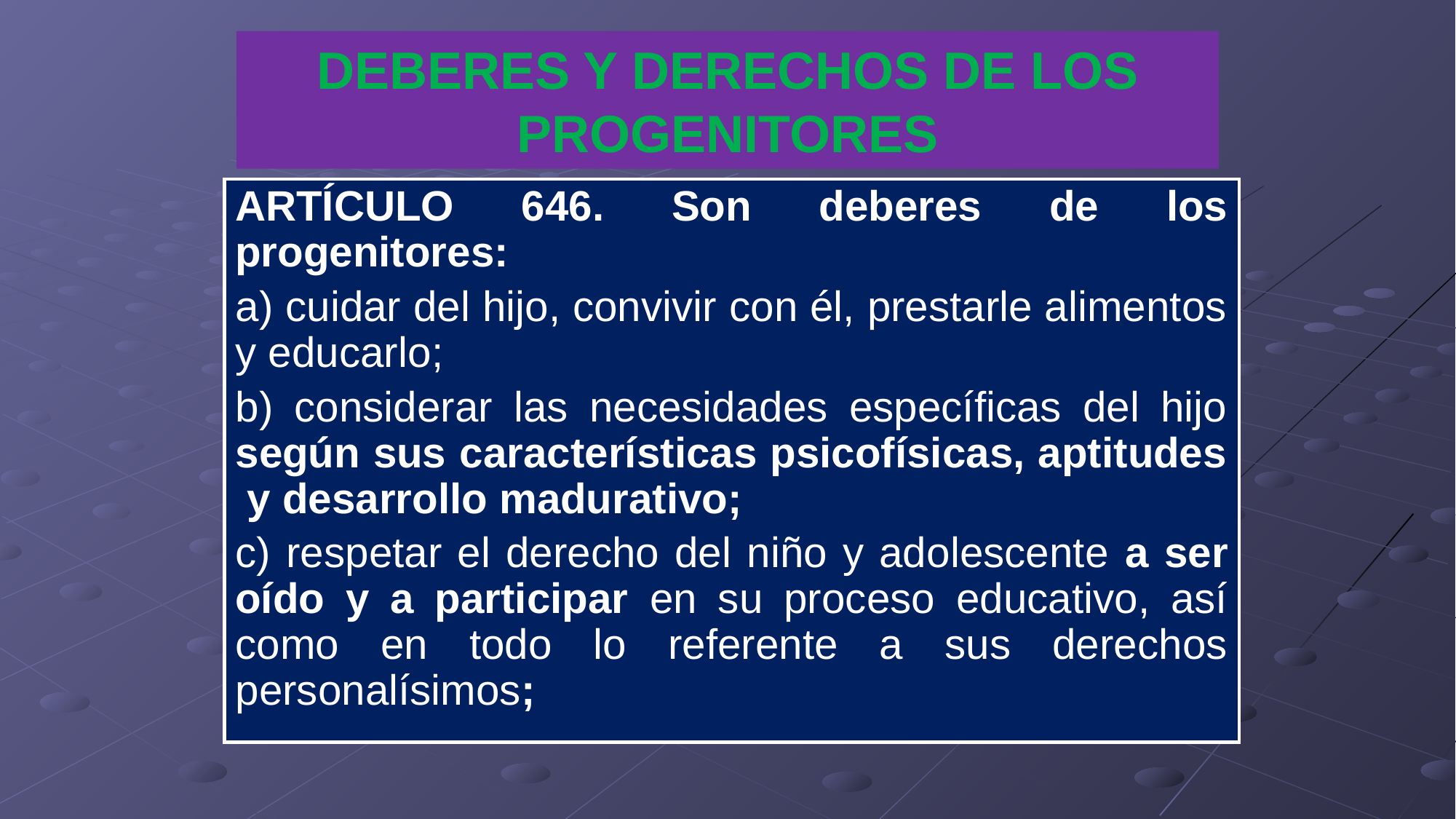

# DEBERES Y DERECHOS DE LOS PROGENITORES
ARTÍCULO 646. Son deberes de los progenitores:
a) cuidar del hijo, convivir con él, prestarle alimentos y educarlo;
b) considerar las necesidades específicas del hijo según sus características psicofísicas, aptitudes  y desarrollo madurativo;
c) respetar el derecho del niño y adolescente a ser oído y a participar en su proceso educativo, así como en todo lo referente a sus derechos personalísimos;